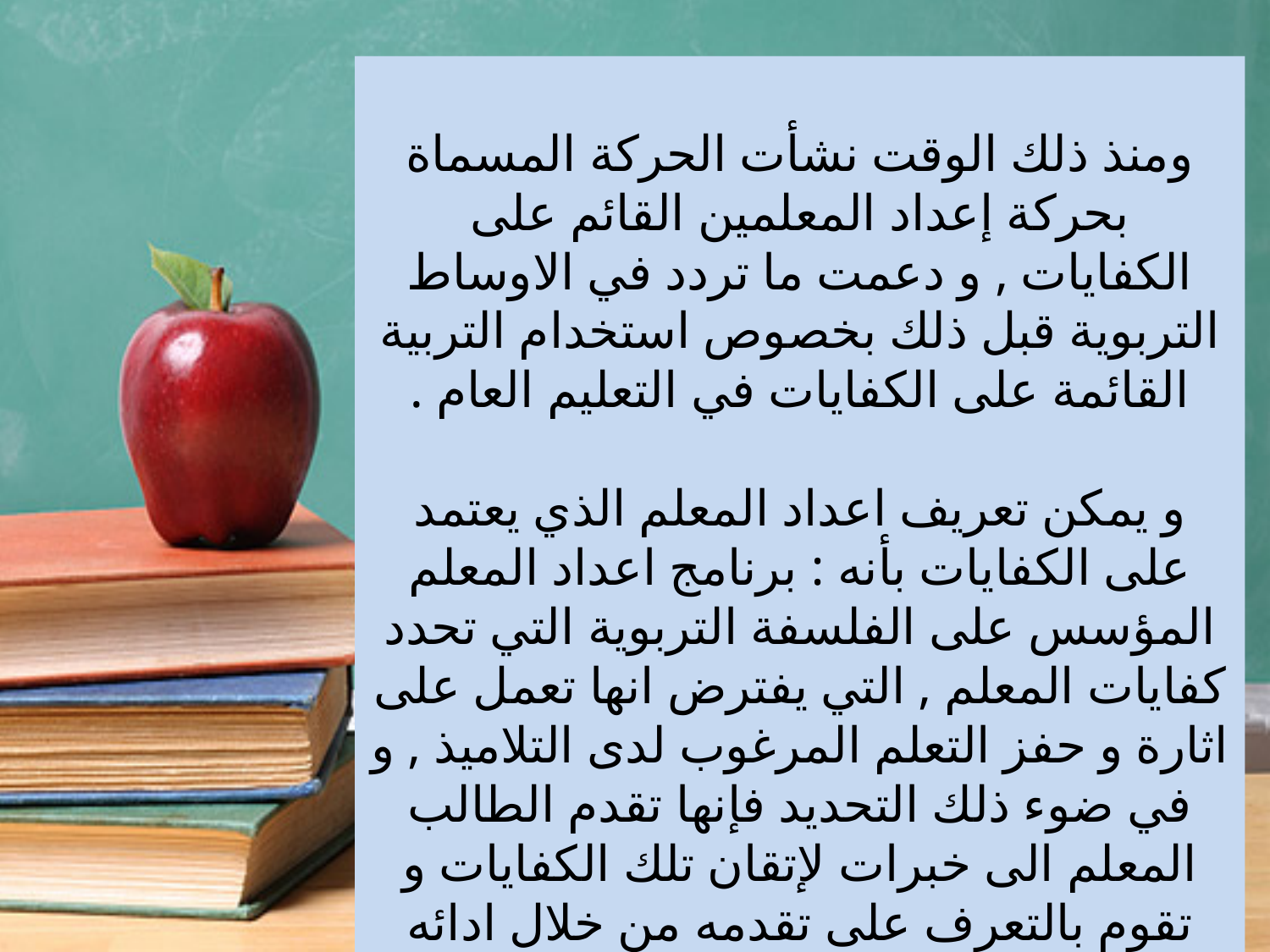

ومنذ ذلك الوقت نشأت الحركة المسماة بحركة إعداد المعلمين القائم على الكفايات , و دعمت ما تردد في الاوساط التربوية قبل ذلك بخصوص استخدام التربية القائمة على الكفايات في التعليم العام .

و يمكن تعريف اعداد المعلم الذي يعتمد على الكفايات بأنه : برنامج اعداد المعلم المؤسس على الفلسفة التربوية التي تحدد كفايات المعلم , التي يفترض انها تعمل على اثارة و حفز التعلم المرغوب لدى التلاميذ , و في ضوء ذلك التحديد فإنها تقدم الطالب المعلم الى خبرات لإتقان تلك الكفايات و تقوم بالتعرف على تقدمه من خلال ادائه لها .